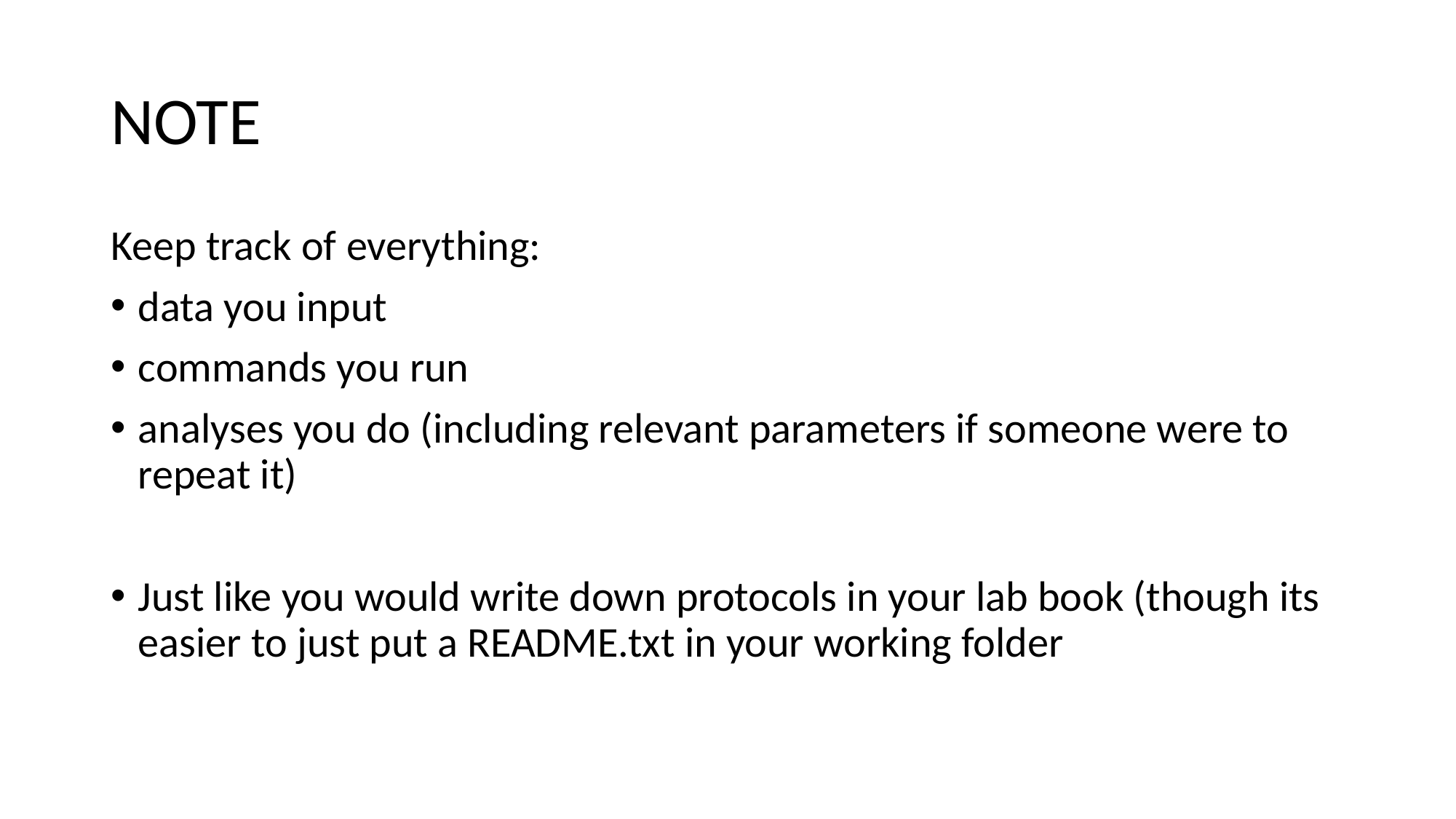

# NOTE
Keep track of everything:
data you input
commands you run
analyses you do (including relevant parameters if someone were to repeat it)

Just like you would write down protocols in your lab book (though its easier to just put a README.txt in your working folder